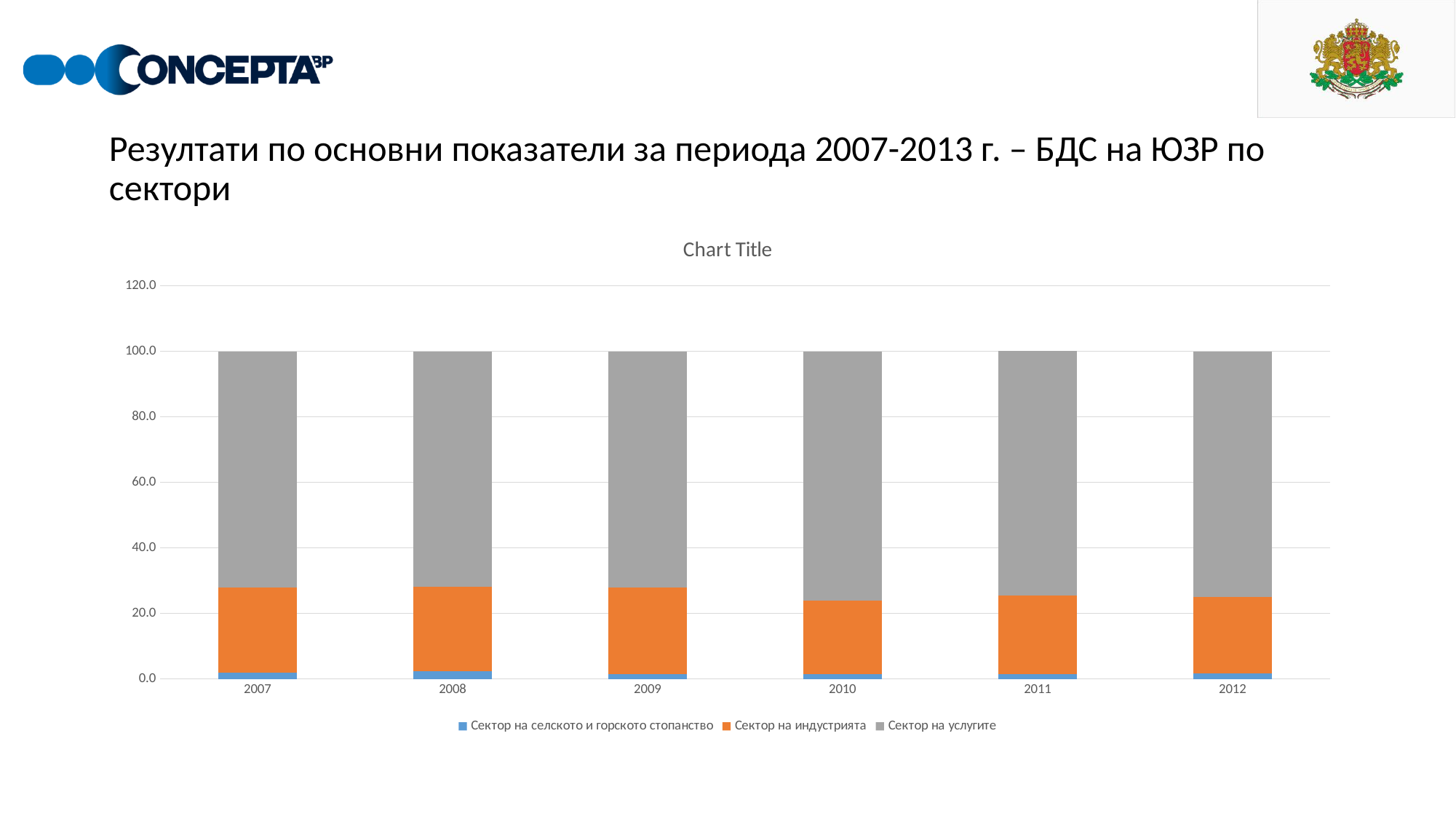

# Резултати по основни показатели за периода 2007-2013 г. – БДС на ЮЗР по сектори

### Chart:

| Category | Сектор на селското и горското стопанство | Сектор на индустрията | Сектор на услугите |
|---|---|---|---|
| 2007 | 2.0 | 25.8 | 72.1 |
| 2008 | 2.4 | 25.8 | 71.8 |
| 2009 | 1.5 | 26.4 | 72.1 |
| 2010 | 1.5 | 22.5 | 76.0 |
| 2011 | 1.5 | 24.0 | 74.6 |
| 2012 | 1.6 | 23.4 | 75.0 |